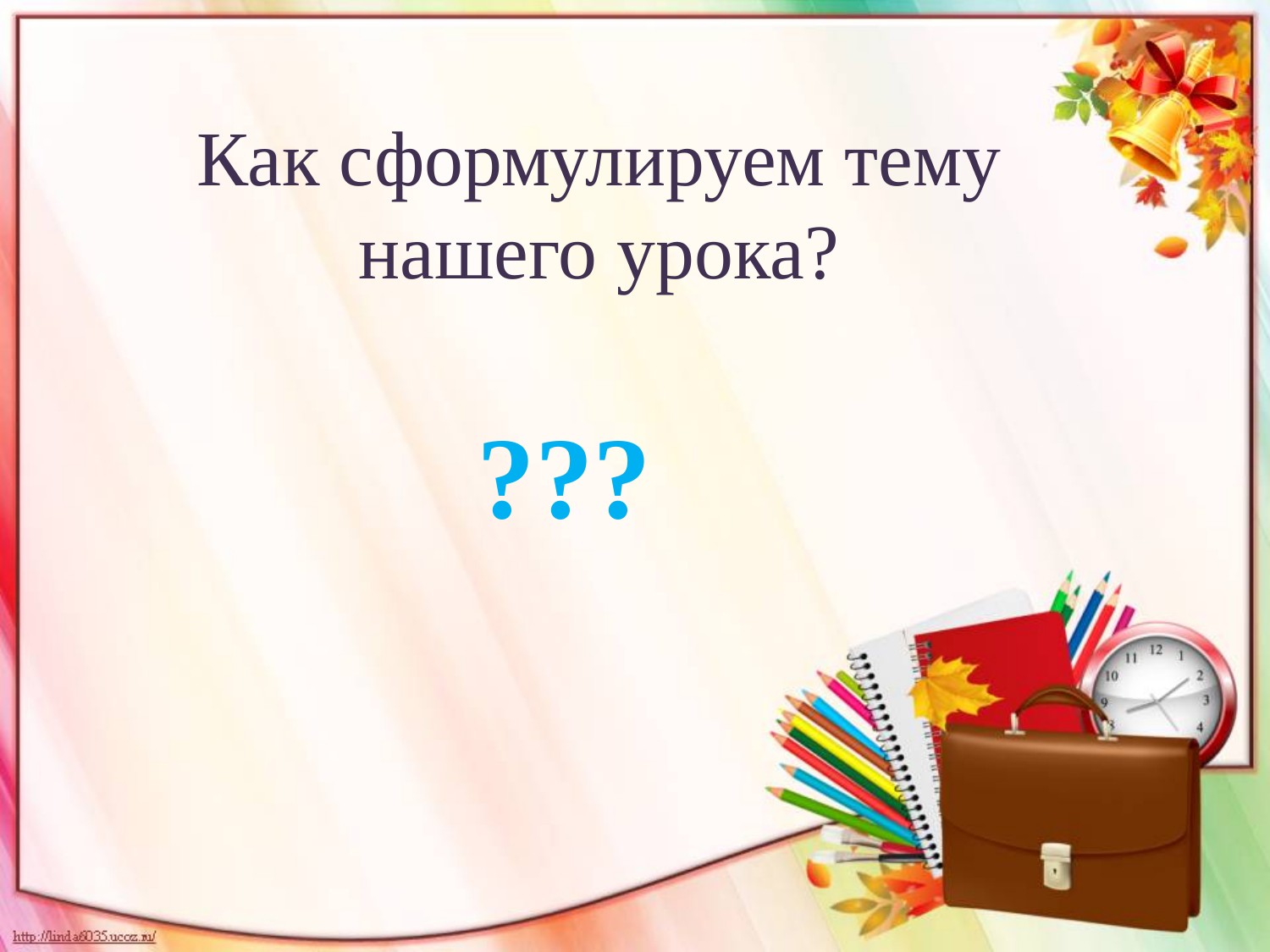

# Как сформулируем тему нашего урока?
???